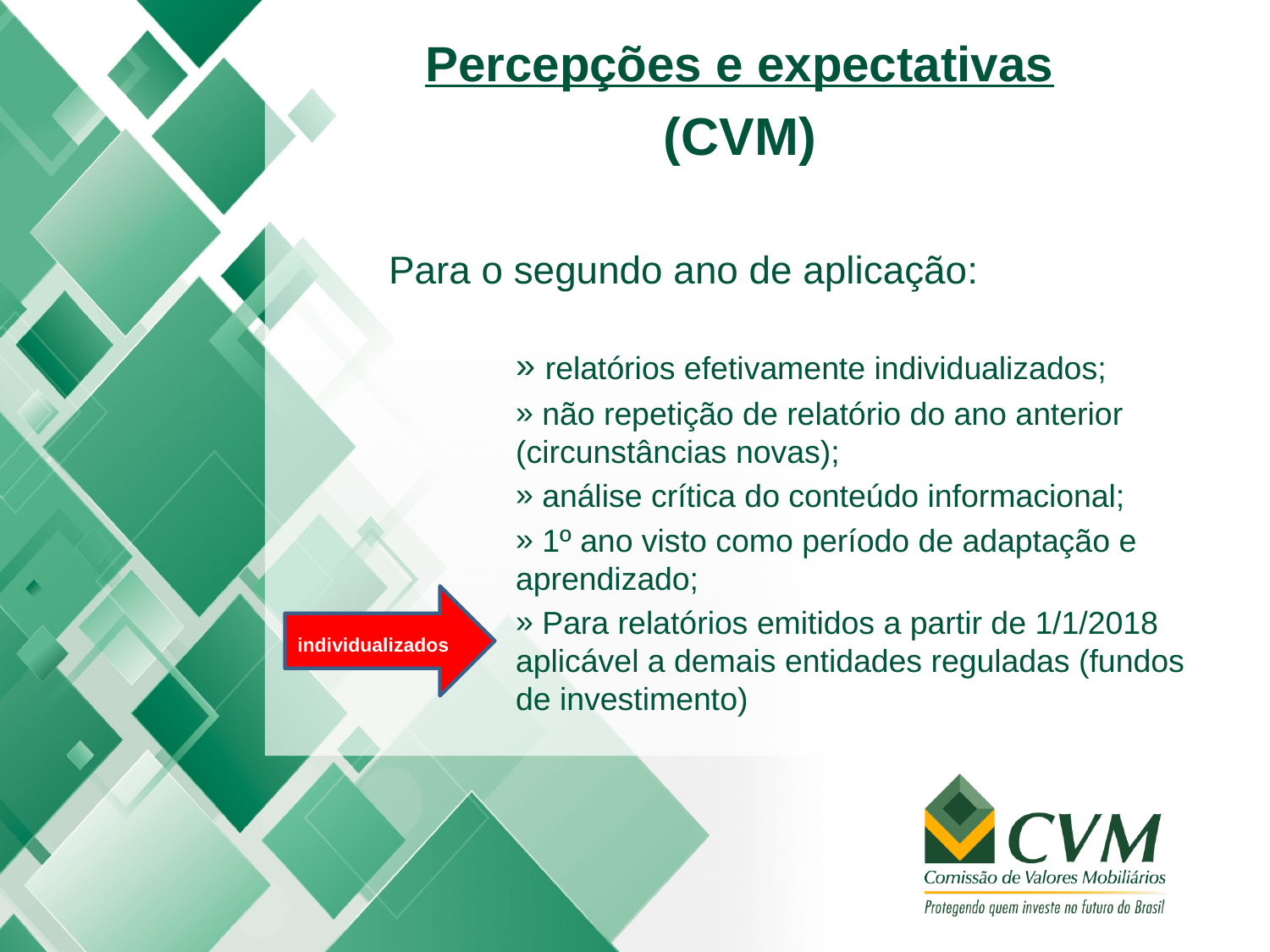

Percepções e expectativas
(CVM)

Para o segundo ano de aplicação:

 relatórios efetivamente individualizados;
 não repetição de relatório do ano anterior (circunstâncias novas);
 análise crítica do conteúdo informacional;
 1º ano visto como período de adaptação e aprendizado;
 Para relatórios emitidos a partir de 1/1/2018 aplicável a demais entidades reguladas (fundos de investimento)

individualizados